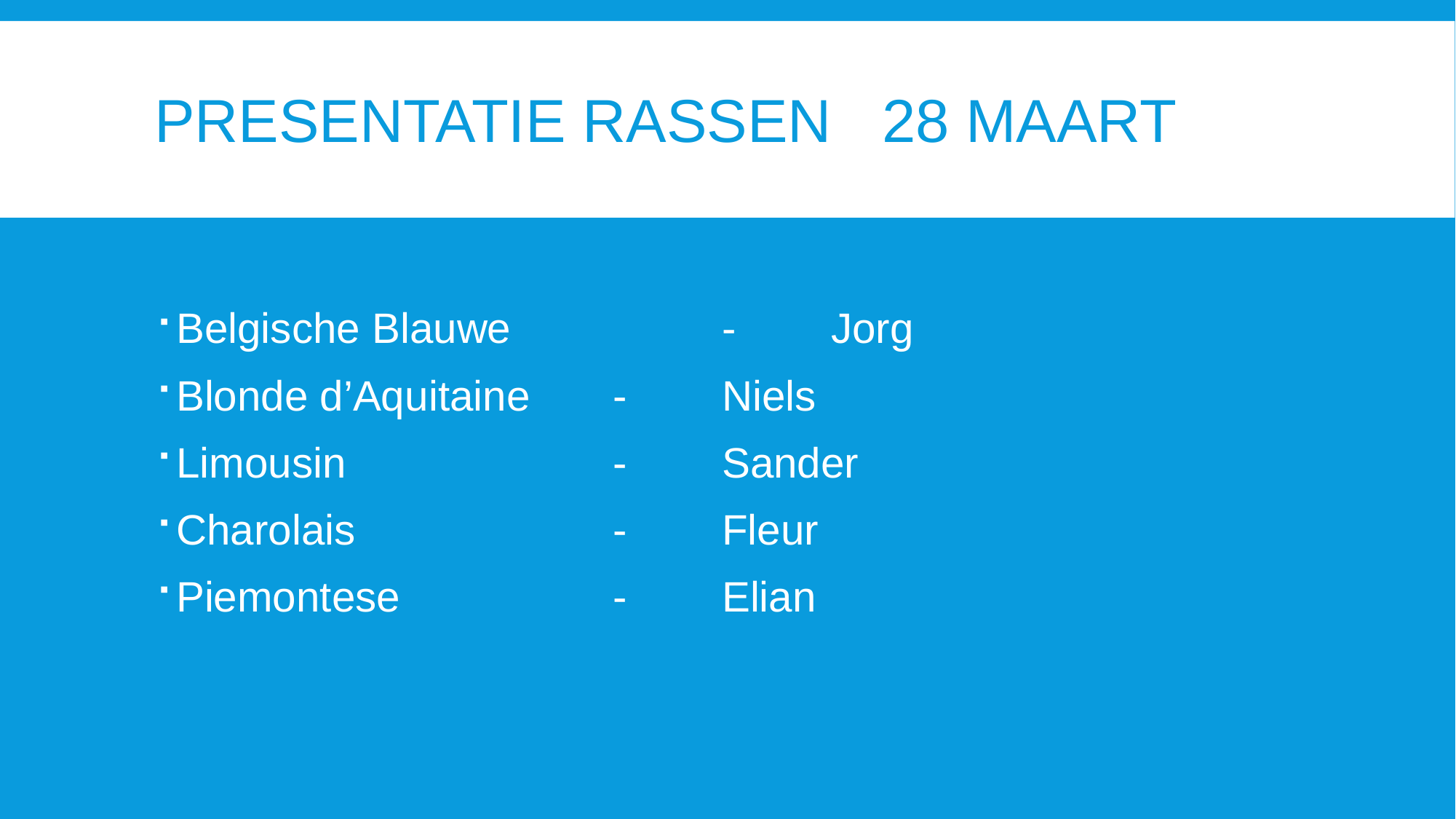

# Presentatie rassen   28 Maart

Belgische Blauwe		- 	Jorg
Blonde d’Aquitaine	-	Niels
Limousin			-	Sander
Charolais			-	Fleur
Piemontese		-	Elian